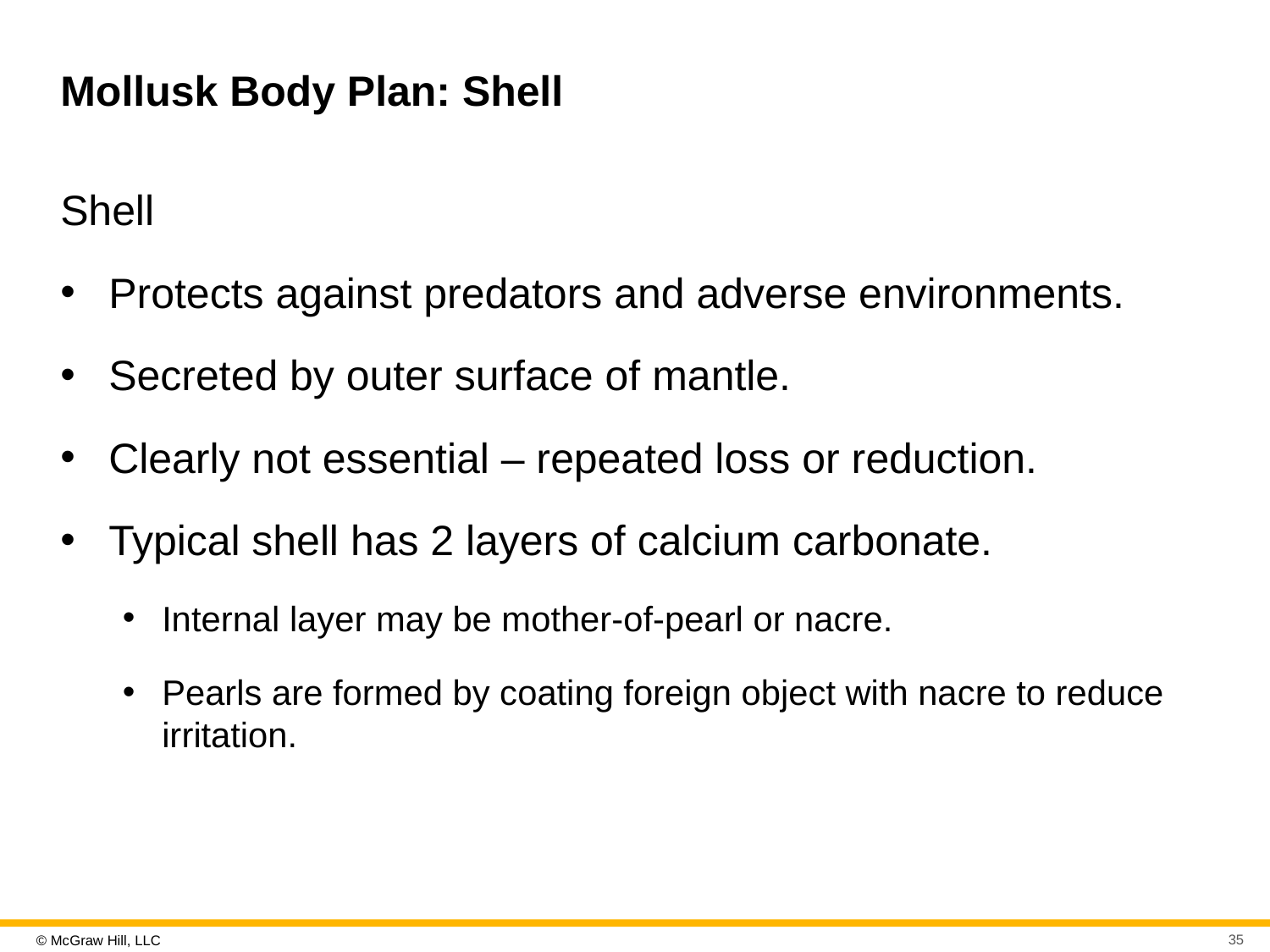

# Mollusk Body Plan: Shell
Shell
Protects against predators and adverse environments.
Secreted by outer surface of mantle.
Clearly not essential – repeated loss or reduction.
Typical shell has 2 layers of calcium carbonate.
Internal layer may be mother-of-pearl or nacre.
Pearls are formed by coating foreign object with nacre to reduce irritation.
35